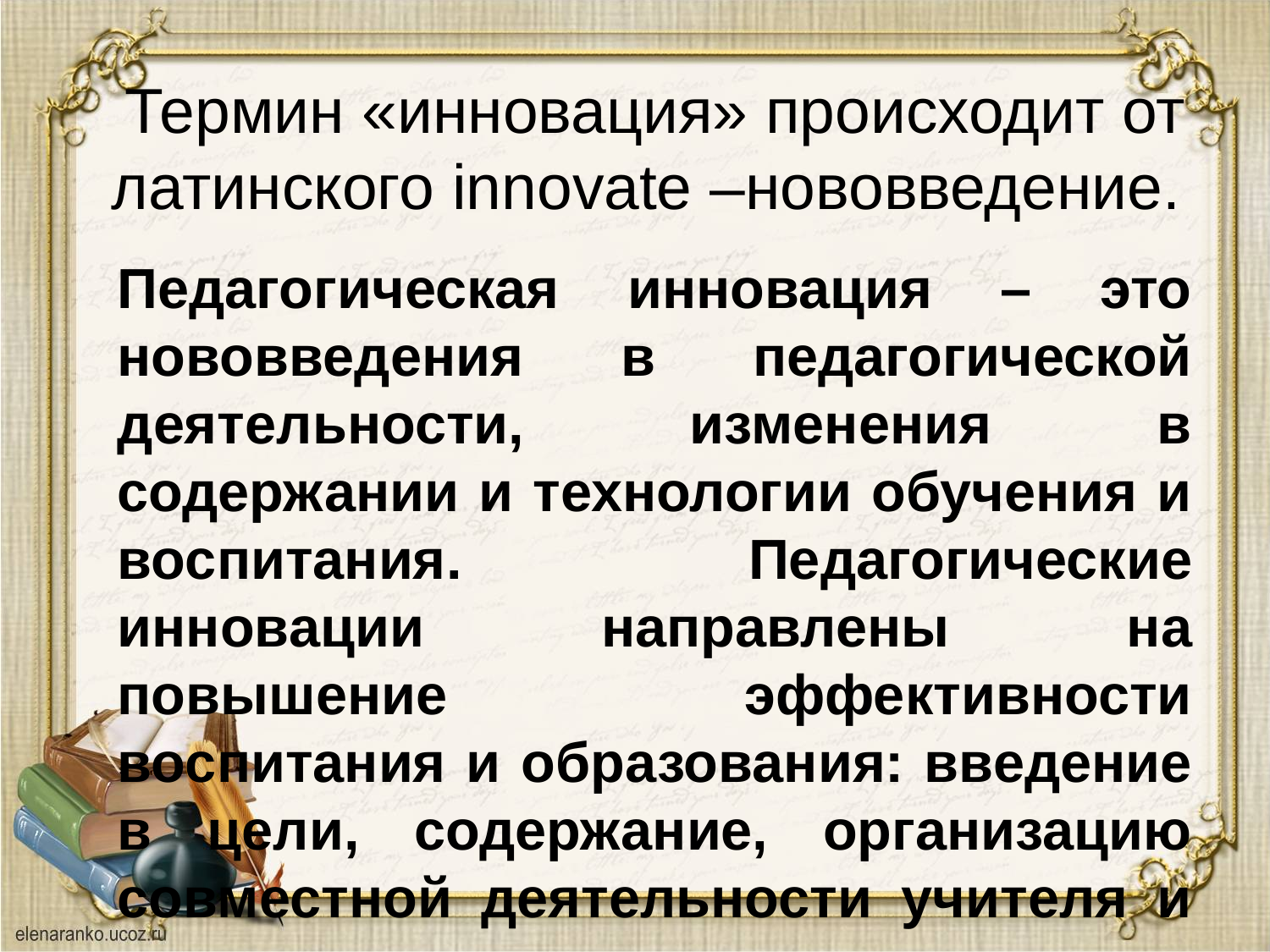

# Термин «инновация» происходит от латинского innovate –нововведение.
Педагогическая инновация – это нововведения в педагогической деятельности, изменения в содержании и технологии обучения и воспитания. Педагогические инновации направлены на повышение эффективности воспитания и образования: введение в цели, содержание, организацию совместной деятельности учителя и учащегося.